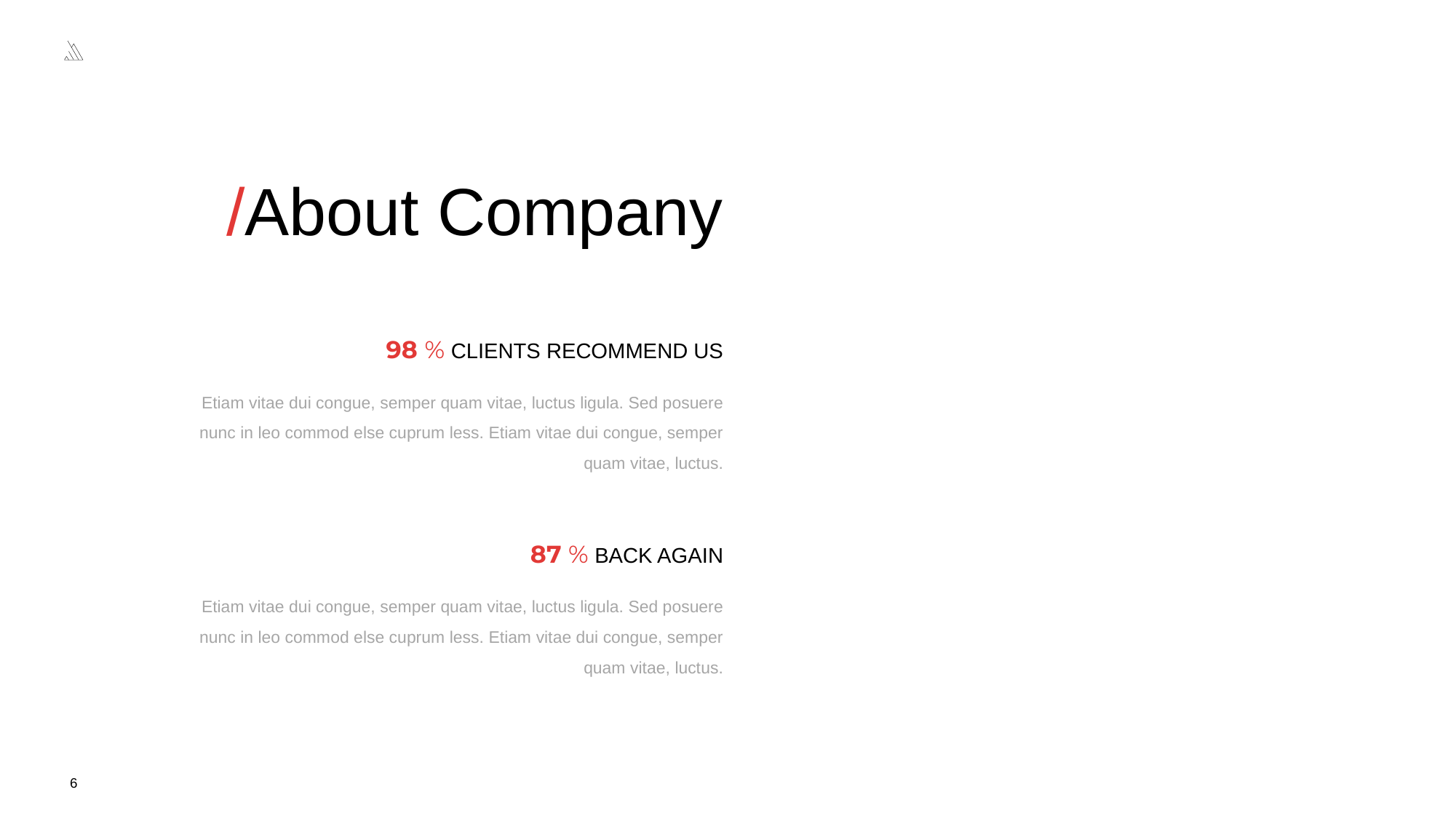

/About Company

 98 % CLIENTS RECOMMEND US
Etiam vitae dui congue, semper quam vitae, luctus ligula. Sed posuere nunc in leo commod else cuprum less. Etiam vitae dui congue, semper quam vitae, luctus.
 87 % BACK AGAIN
Etiam vitae dui congue, semper quam vitae, luctus ligula. Sed posuere nunc in leo commod else cuprum less. Etiam vitae dui congue, semper quam vitae, luctus.